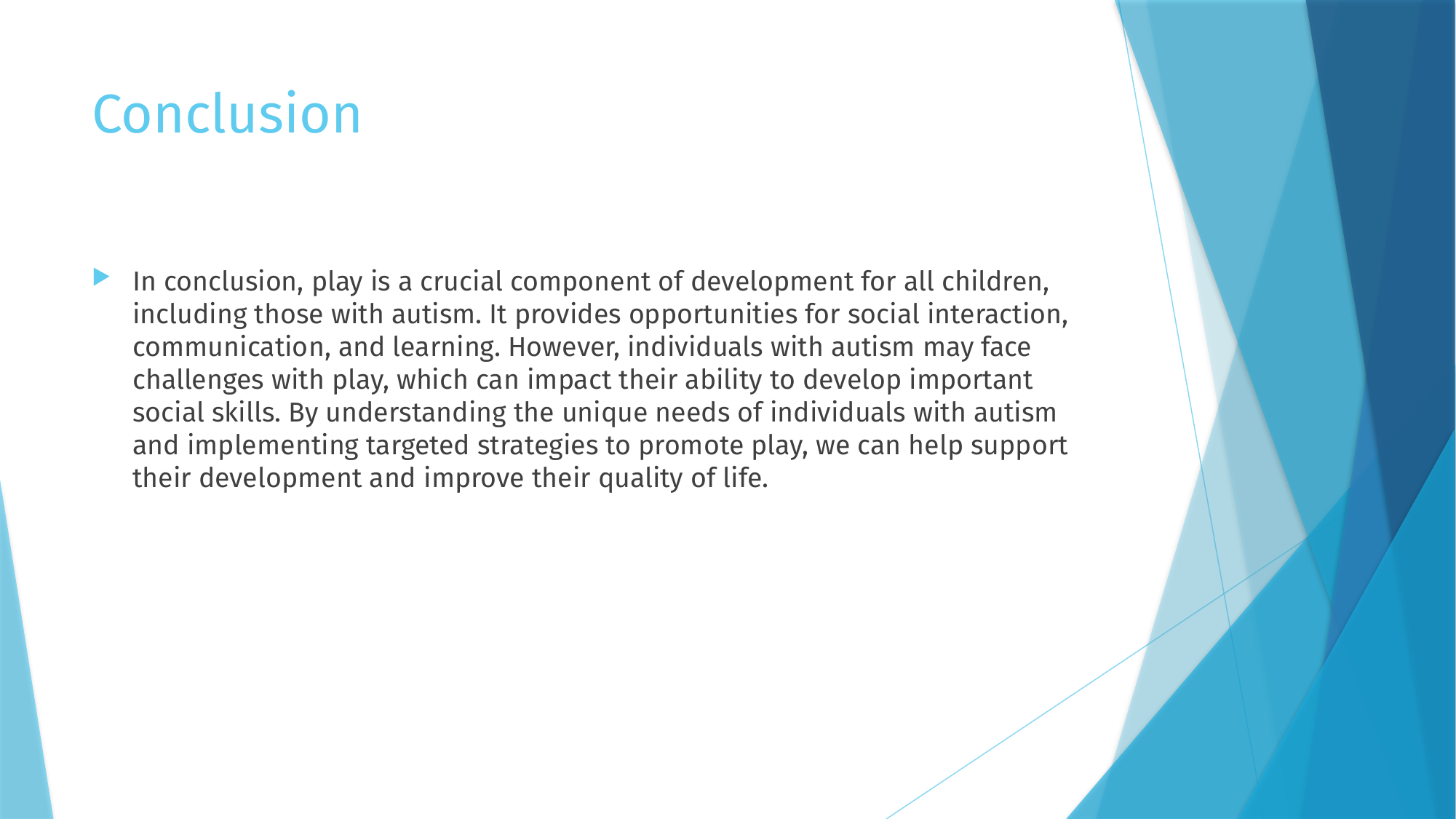

# Conclusion
In conclusion, play is a crucial component of development for all children, including those with autism. It provides opportunities for social interaction, communication, and learning. However, individuals with autism may face challenges with play, which can impact their ability to develop important social skills. By understanding the unique needs of individuals with autism and implementing targeted strategies to promote play, we can help support their development and improve their quality of life.